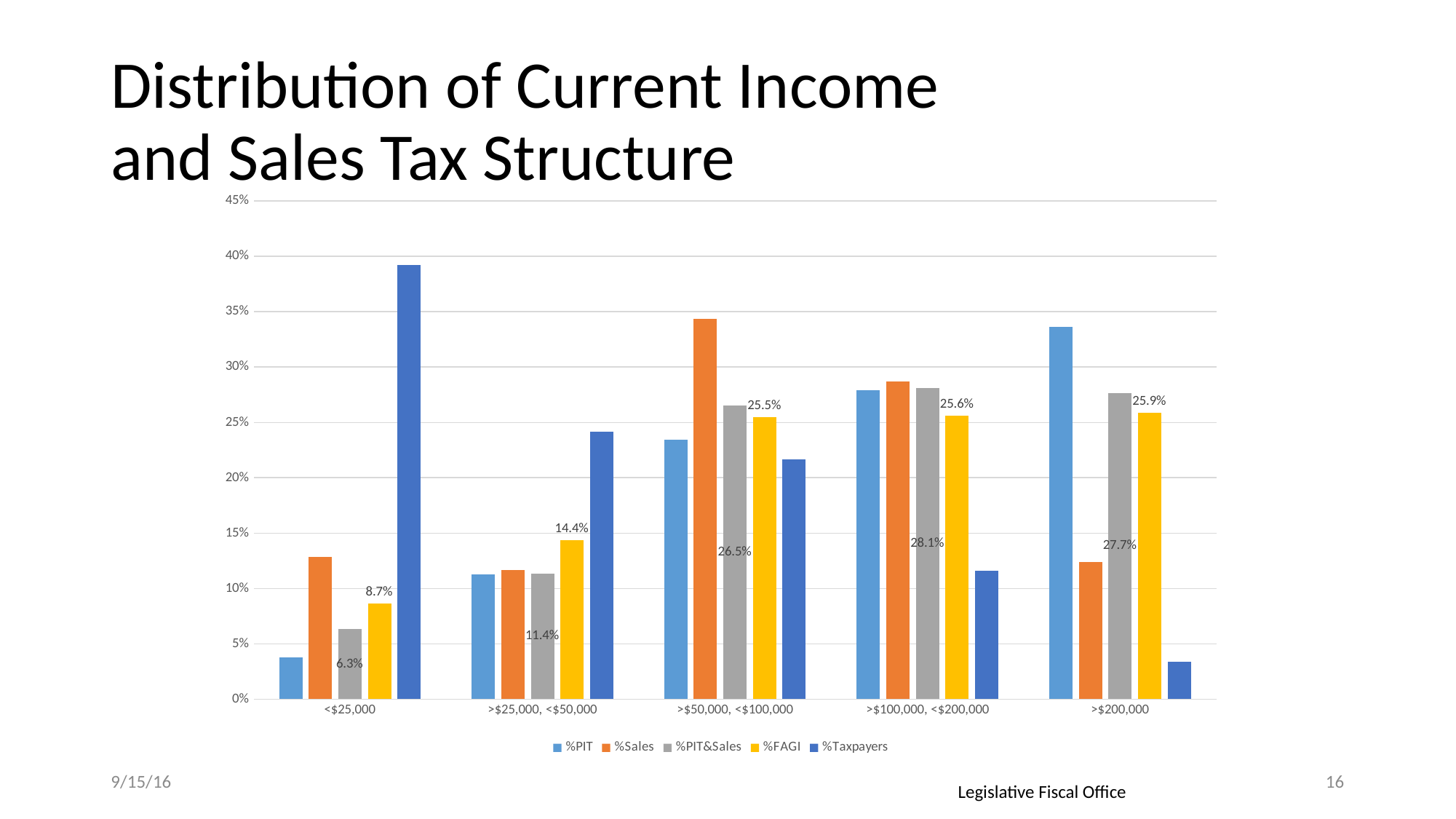

# Distribution of Current Income and Sales Tax Structure

### Chart

| Category | %PIT | %Sales | %PIT&Sales | %FAGI | %Taxpayers |
|---|---|---|---|---|---|
| <$25,000 | 0.0376956132485825 | 0.128516825462493 | 0.0633391442952782 | 0.0865326403385005 | 0.391921920838124 |
| >$25,000, <$50,000 | 0.112534723926569 | 0.11664713556893 | 0.113695870679151 | 0.143928926055557 | 0.24161655533042 |
| >$50,000, <$100,000 | 0.234240471686833 | 0.343408214086572 | 0.265064178211823 | 0.254806084072654 | 0.216626480210677 |
| >$100,000, <$200,000 | 0.279001937245471 | 0.287250991698736 | 0.281331072464235 | 0.256017741409822 | 0.115939214476519 |
| >$200,000 | 0.336527253892544 | 0.124176833183268 | 0.276569734349514 | 0.258714608123466 | 0.0338958291442605 |
9/15/16
16
Legislative Fiscal Office